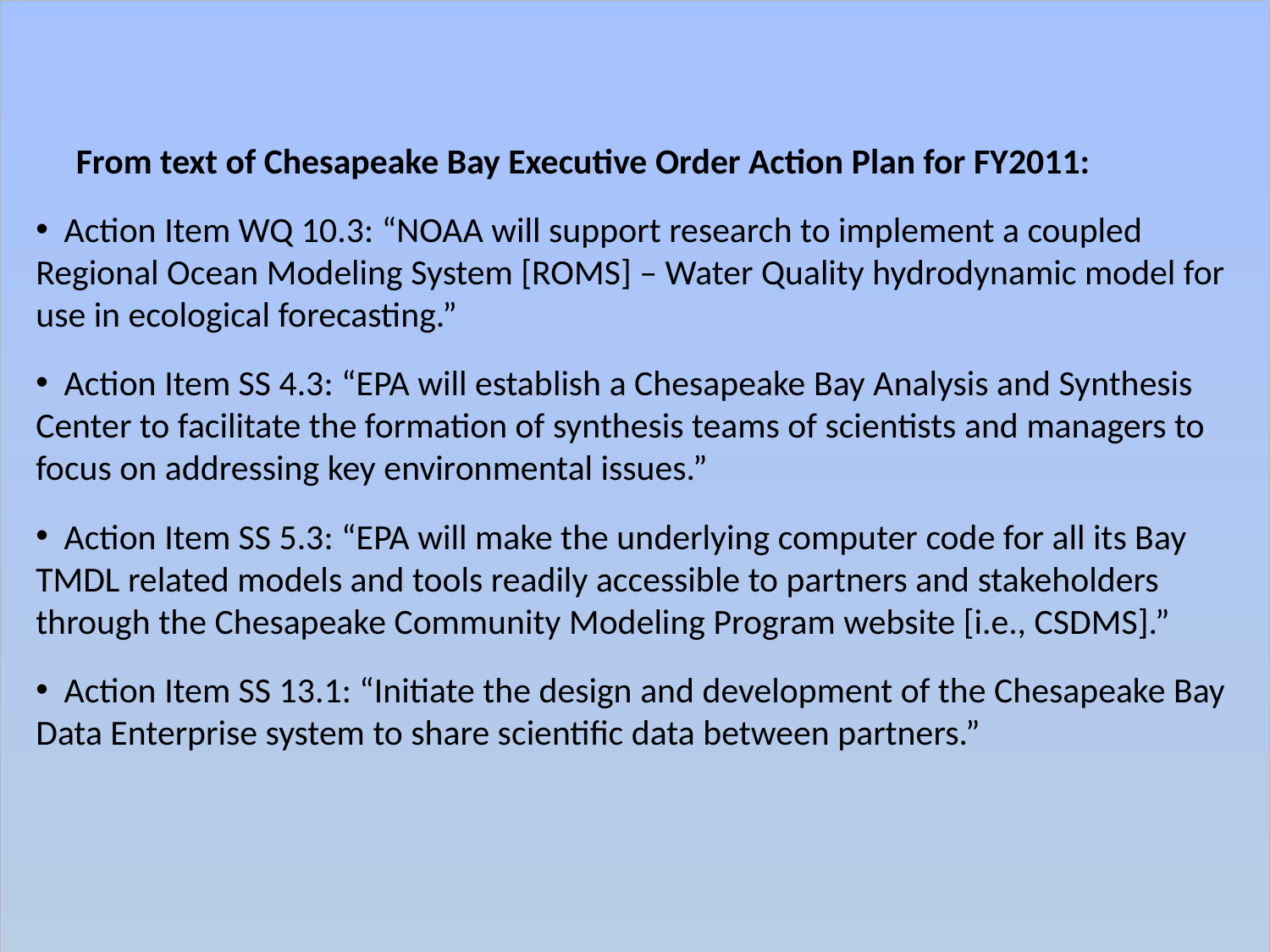

From text of Chesapeake Bay Executive Order Action Plan for FY2011:
  Action Item WQ 10.3: “NOAA will support research to implement a coupled Regional Ocean Modeling System [ROMS] – Water Quality hydrodynamic model for use in ecological forecasting.”
  Action Item SS 4.3: “EPA will establish a Chesapeake Bay Analysis and Synthesis Center to facilitate the formation of synthesis teams of scientists and managers to focus on addressing key environmental issues.”
  Action Item SS 5.3: “EPA will make the underlying computer code for all its Bay TMDL related models and tools readily accessible to partners and stakeholders through the Chesapeake Community Modeling Program website [i.e., CSDMS].”
  Action Item SS 13.1: “Initiate the design and development of the Chesapeake Bay Data Enterprise system to share scientific data between partners.”